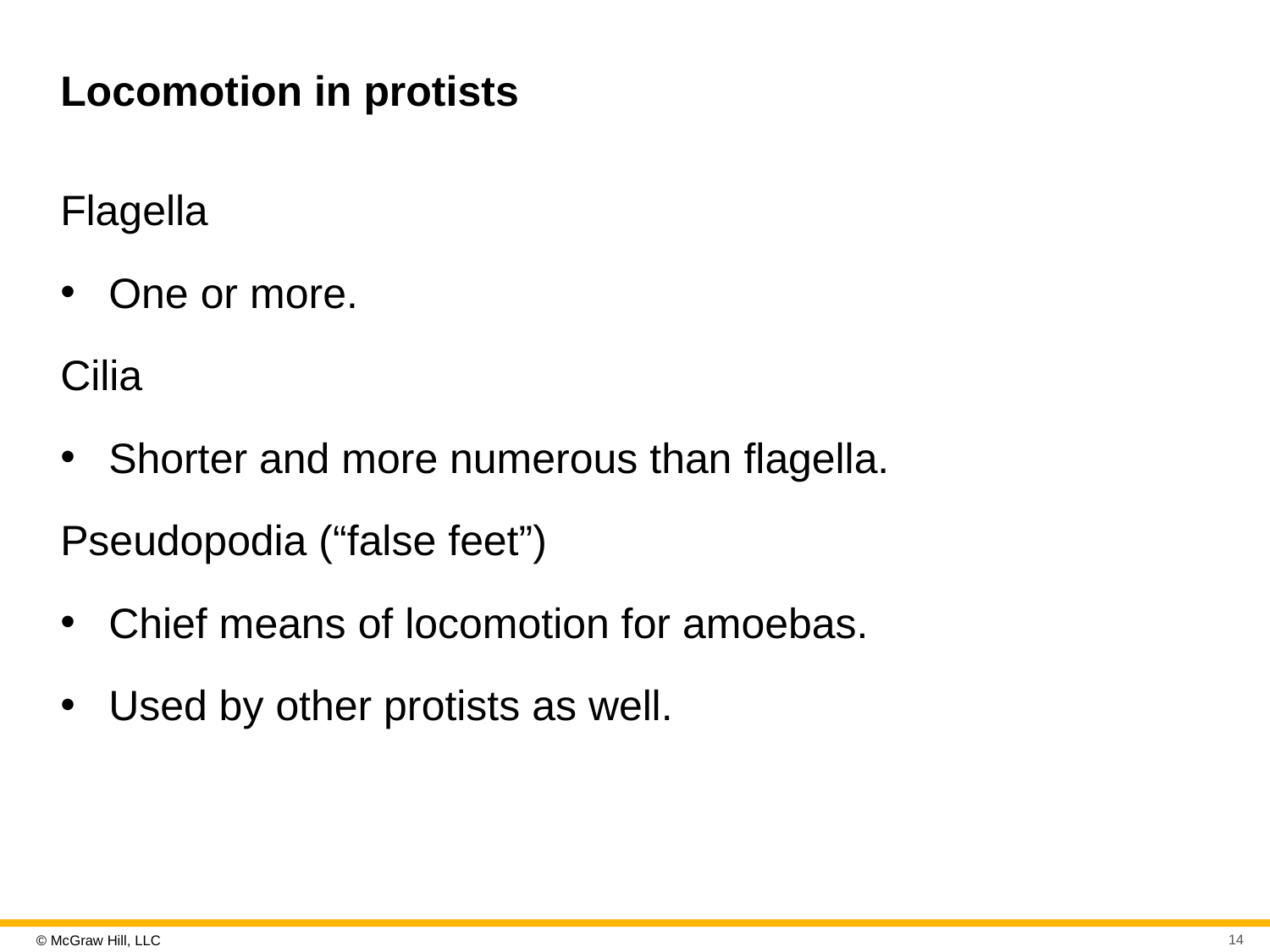

# Locomotion in protists
Flagella
One or more.
Cilia
Shorter and more numerous than flagella.
Pseudopodia (“false feet”)
Chief means of locomotion for amoebas.
Used by other protists as well.
14